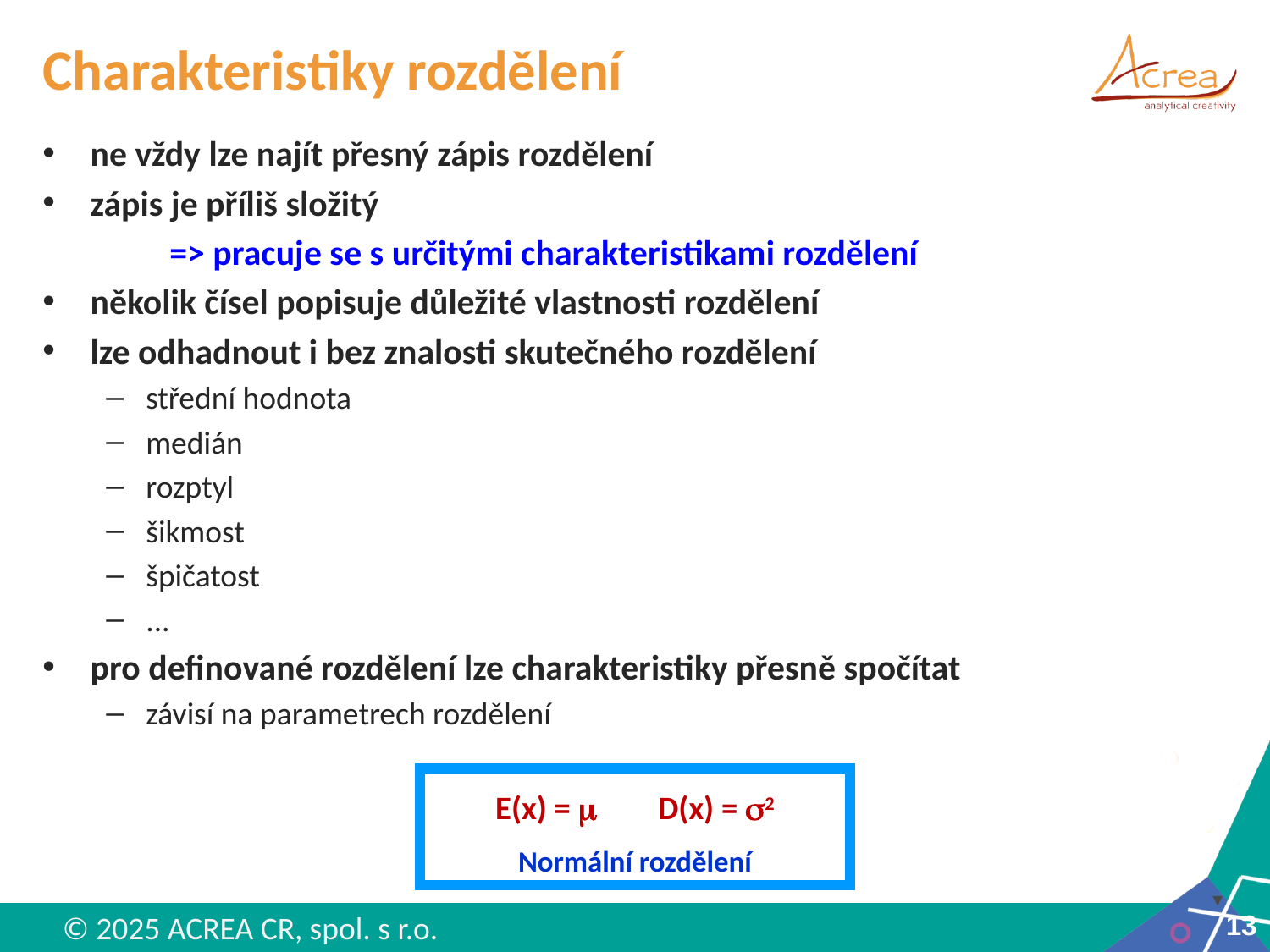

# Charakteristiky rozdělení
ne vždy lze najít přesný zápis rozdělení
zápis je příliš složitý
 	=> pracuje se s určitými charakteristikami rozdělení
několik čísel popisuje důležité vlastnosti rozdělení
lze odhadnout i bez znalosti skutečného rozdělení
střední hodnota
medián
rozptyl
šikmost
špičatost
...
pro definované rozdělení lze charakteristiky přesně spočítat
závisí na parametrech rozdělení

E(x) = μ 	D(x) = σ2
Normální rozdělení
13